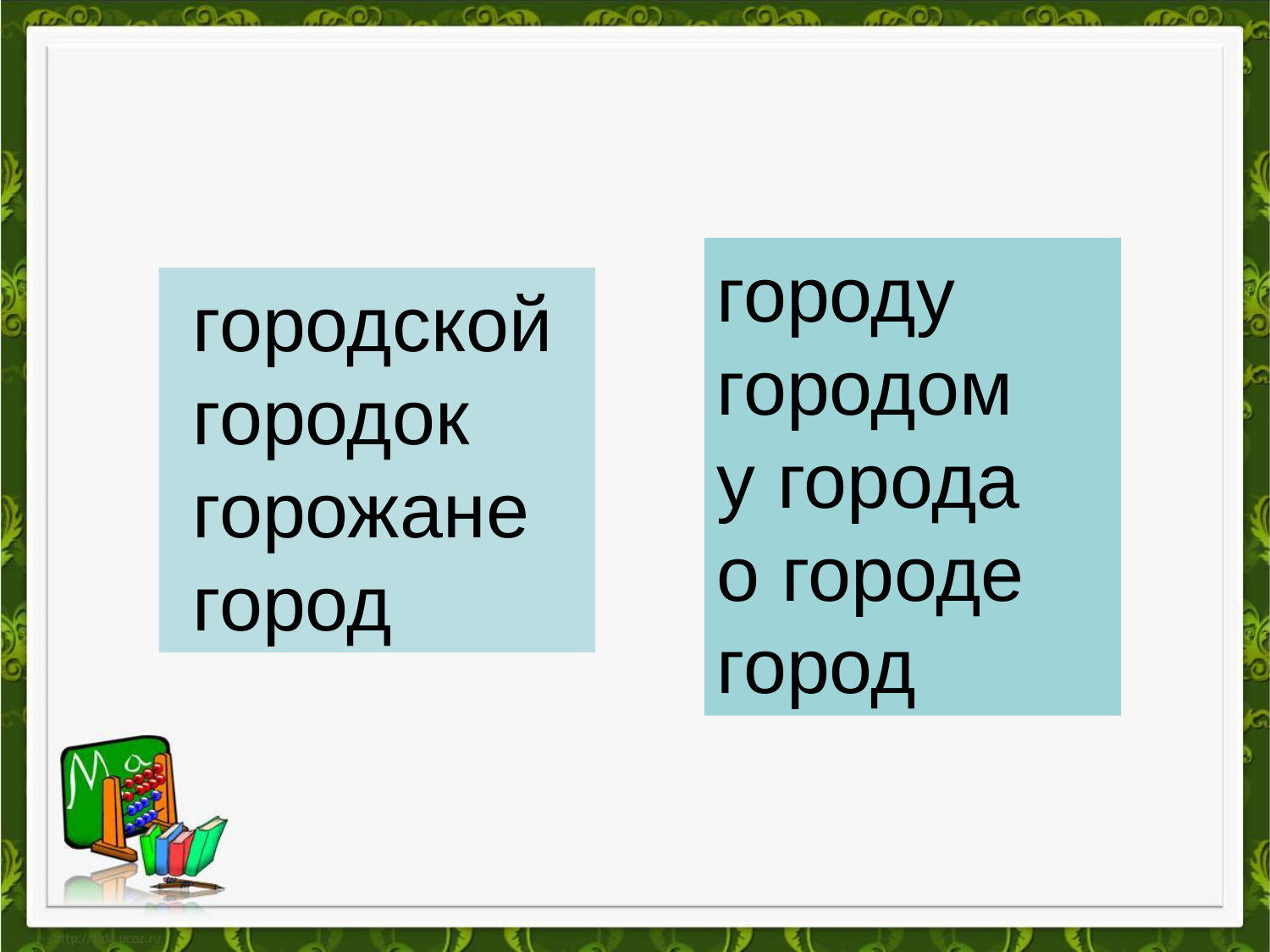

городу
городом
у города
о городе
город
 городской
 городок
 горожане
 город